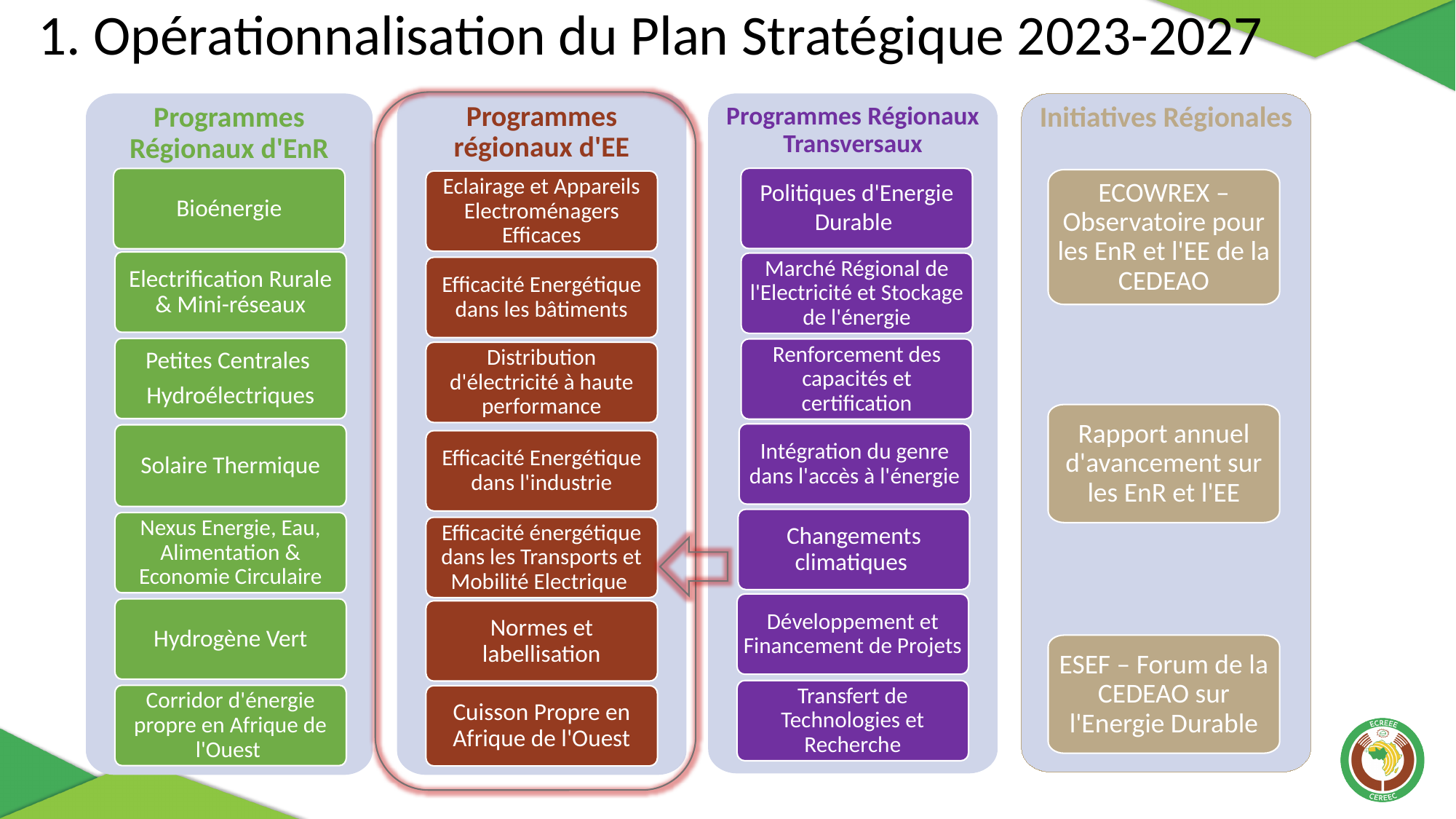

# 1. Opérationnalisation du Plan Stratégique 2023-2027

Programmes régionaux d'EE
Programmes Régionaux d'EnR
Programmes Régionaux Transversaux
Initiatives Régionales
Politiques d'Energie Durable
Bioénergie
ECOWREX – Observatoire pour les EnR et l'EE de la CEDEAO
Eclairage et Appareils Electroménagers Efficaces
Electrification Rurale & Mini-réseaux
Marché Régional de l'Electricité et Stockage de l'énergie
Efficacité Energétique dans les bâtiments
Petites Centrales
Hydroélectriques
Renforcement des capacités et certification
Distribution d'électricité à haute performance
Rapport annuel d'avancement sur les EnR et l'EE
Intégration du genre dans l'accès à l'énergie
Solaire Thermique
Efficacité Energétique dans l'industrie
Changements climatiques
Nexus Energie, Eau, Alimentation & Economie Circulaire
Efficacité énergétique dans les Transports et Mobilité Electrique
Développement et Financement de Projets
Hydrogène Vert
Normes et labellisation
ESEF – Forum de la CEDEAO sur l'Energie Durable
Transfert de Technologies et Recherche
Corridor d'énergie propre en Afrique de l'Ouest
Cuisson Propre en Afrique de l'Ouest